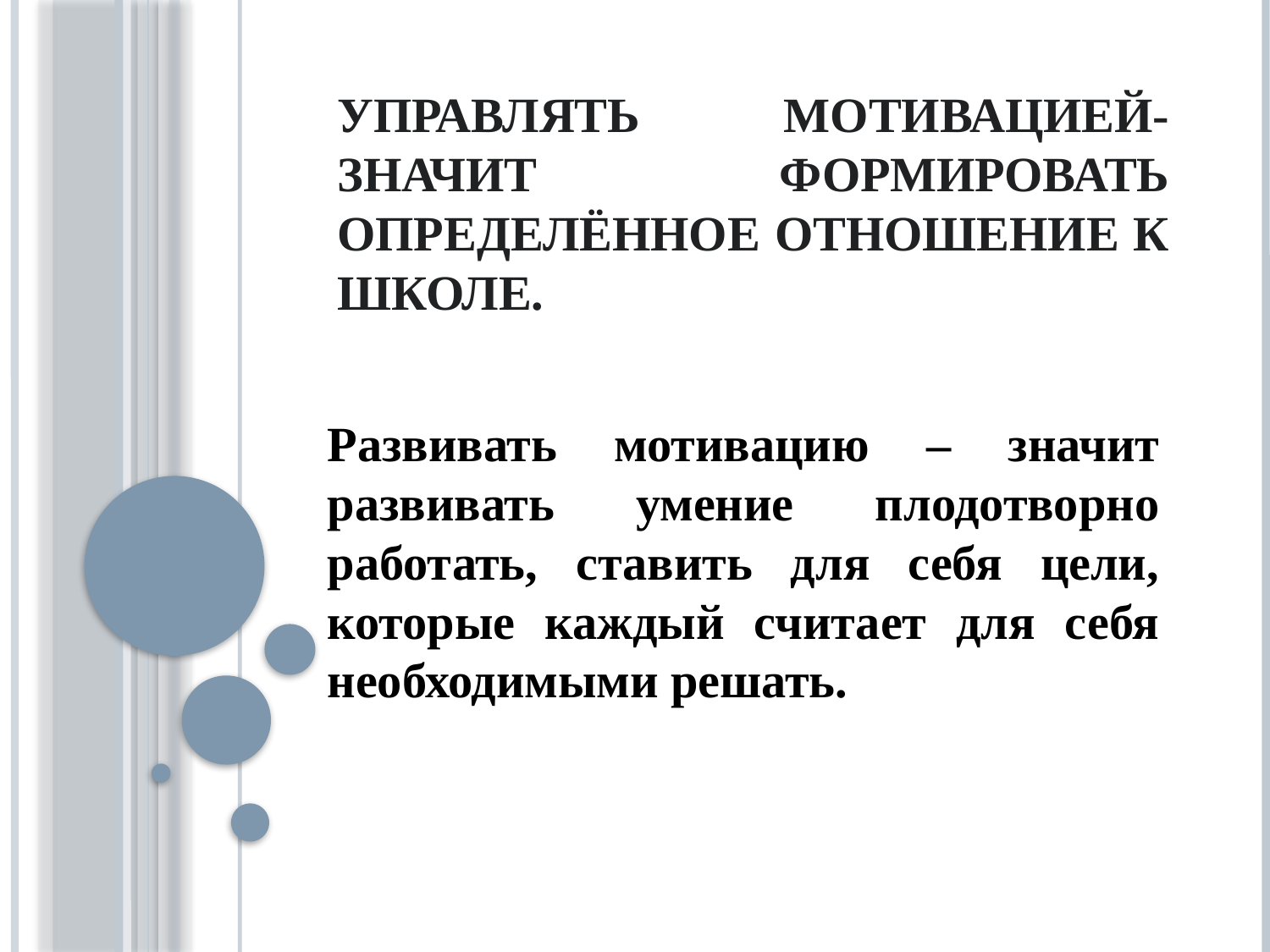

# Управлять мотивацией- значит формировать определённое отношение к школе.
Развивать мотивацию – значит развивать умение плодотворно работать, ставить для себя цели, которые каждый считает для себя необходимыми решать.